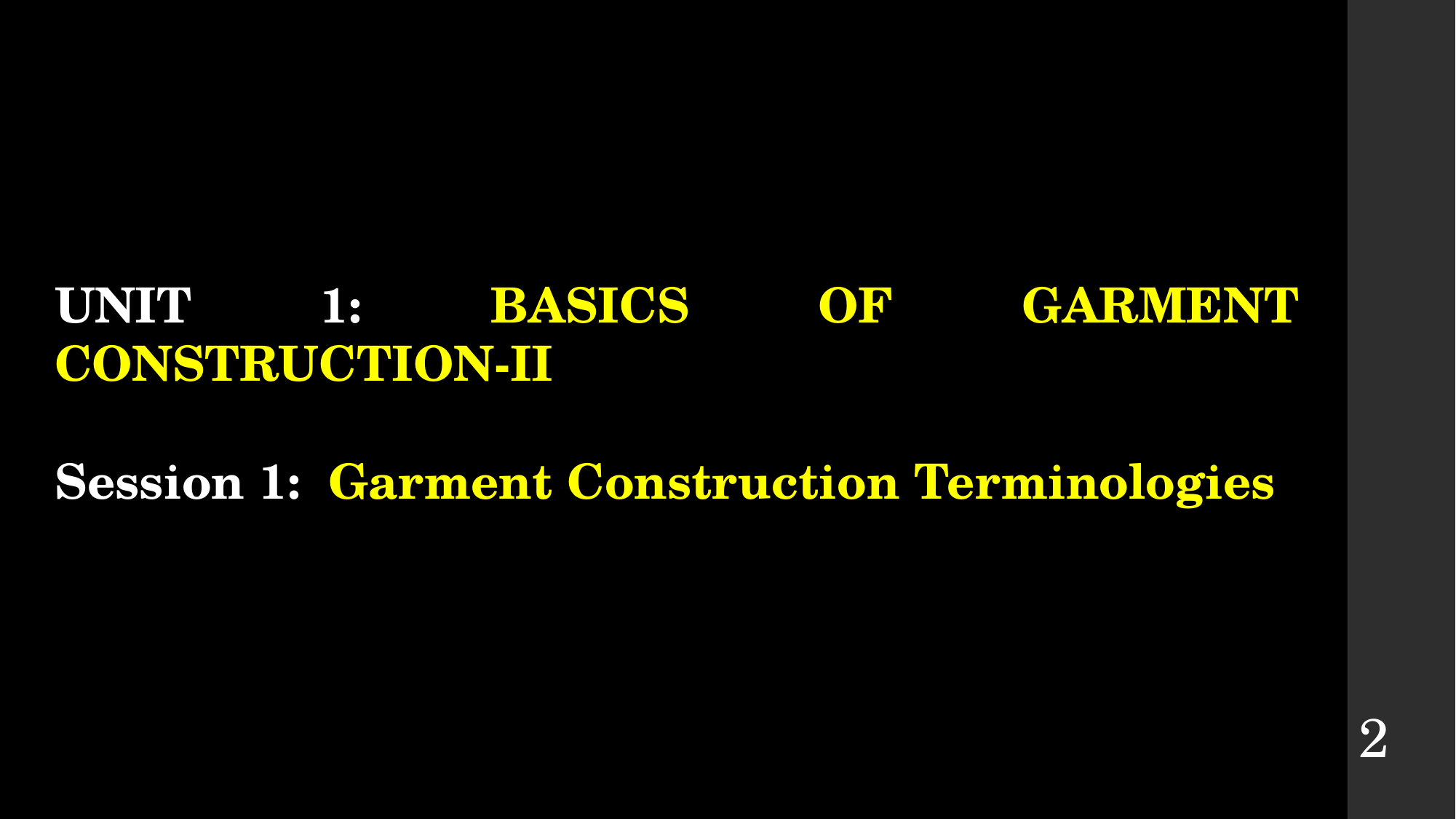

UNIT 1: BASICS OF GARMENT CONSTRUCTION-II

Session 1:  Garment Construction Terminologies
2